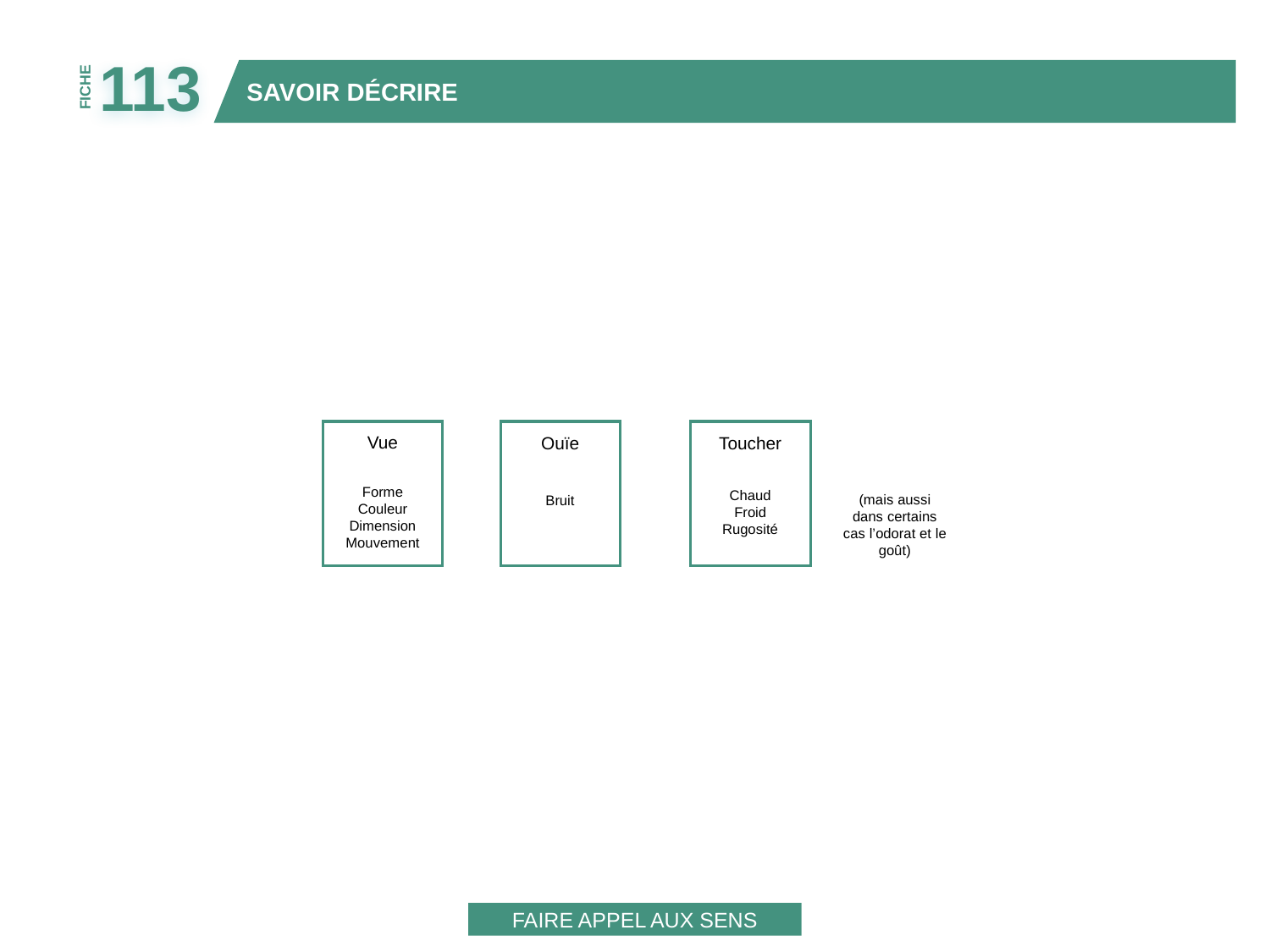

113

SAVOIR DÉCRIRE
FICHE

Vue
Ouïe
Toucher
Forme
Couleur
Dimension
Mouvement
Chaud
Froid
Rugosité
(mais aussi
dans certains
cas l’odorat et le
goût)
Bruit
FAIRE APPEL AUX SENS